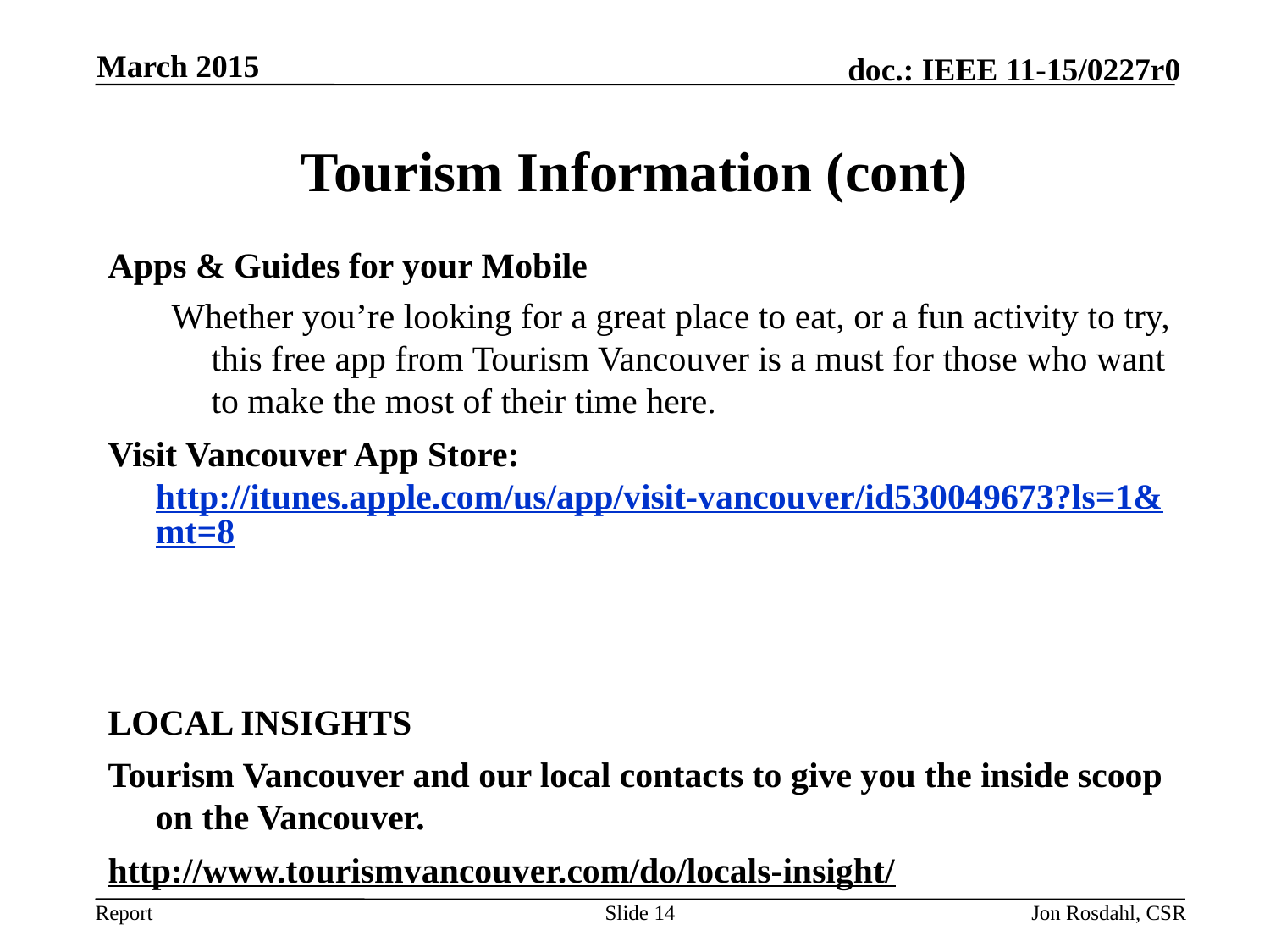

March 2015
# Tourism Information (cont)
Apps & Guides for your Mobile
Whether you’re looking for a great place to eat, or a fun activity to try, this free app from Tourism Vancouver is a must for those who want to make the most of their time here.
Visit Vancouver App Store: http://itunes.apple.com/us/app/visit-vancouver/id530049673?ls=1&mt=8

LOCAL INSIGHTS
Tourism Vancouver and our local contacts to give you the inside scoop on the Vancouver.
http://www.tourismvancouver.com/do/locals-insight/

Slide 14
Jon Rosdahl, CSR